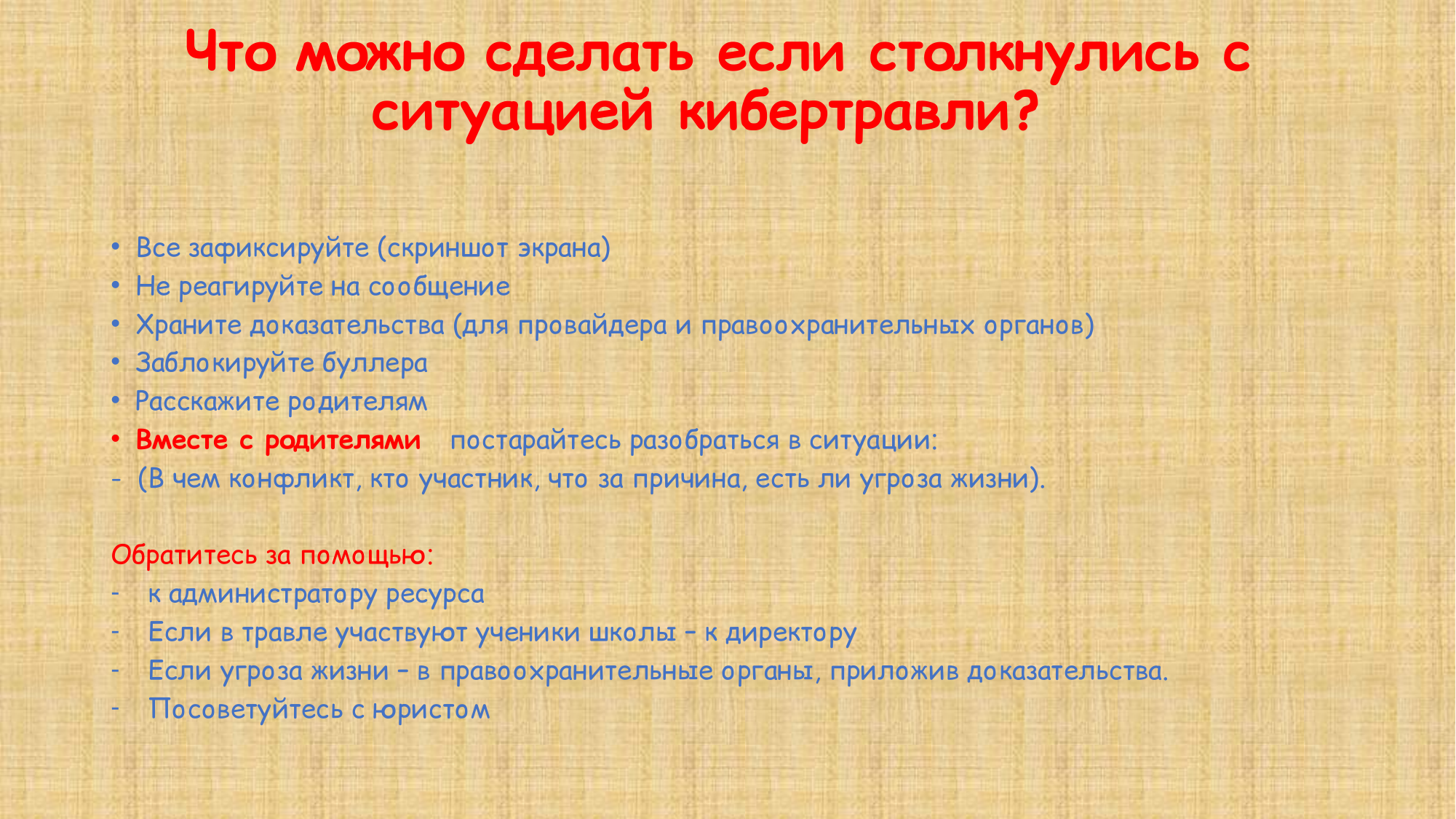

# Что можно сделать если столкнулись с ситуацией кибертравли?
Все зафиксируйте (скриншот экрана)
Не реагируйте на сообщение
Храните доказательства (для провайдера и правоохранительных органов)
Заблокируйте буллера
Расскажите родителям
Вместе с родителями   постарайтесь разобраться в ситуации:
-  (В чем конфликт, кто участник, что за причина, есть ли угроза жизни).

Обратитесь за помощью:
к администратору ресурса
Если в травле участвуют ученики школы – к директору
Если угроза жизни – в правоохранительные органы, приложив доказательства.
Посоветуйтесь с юристом